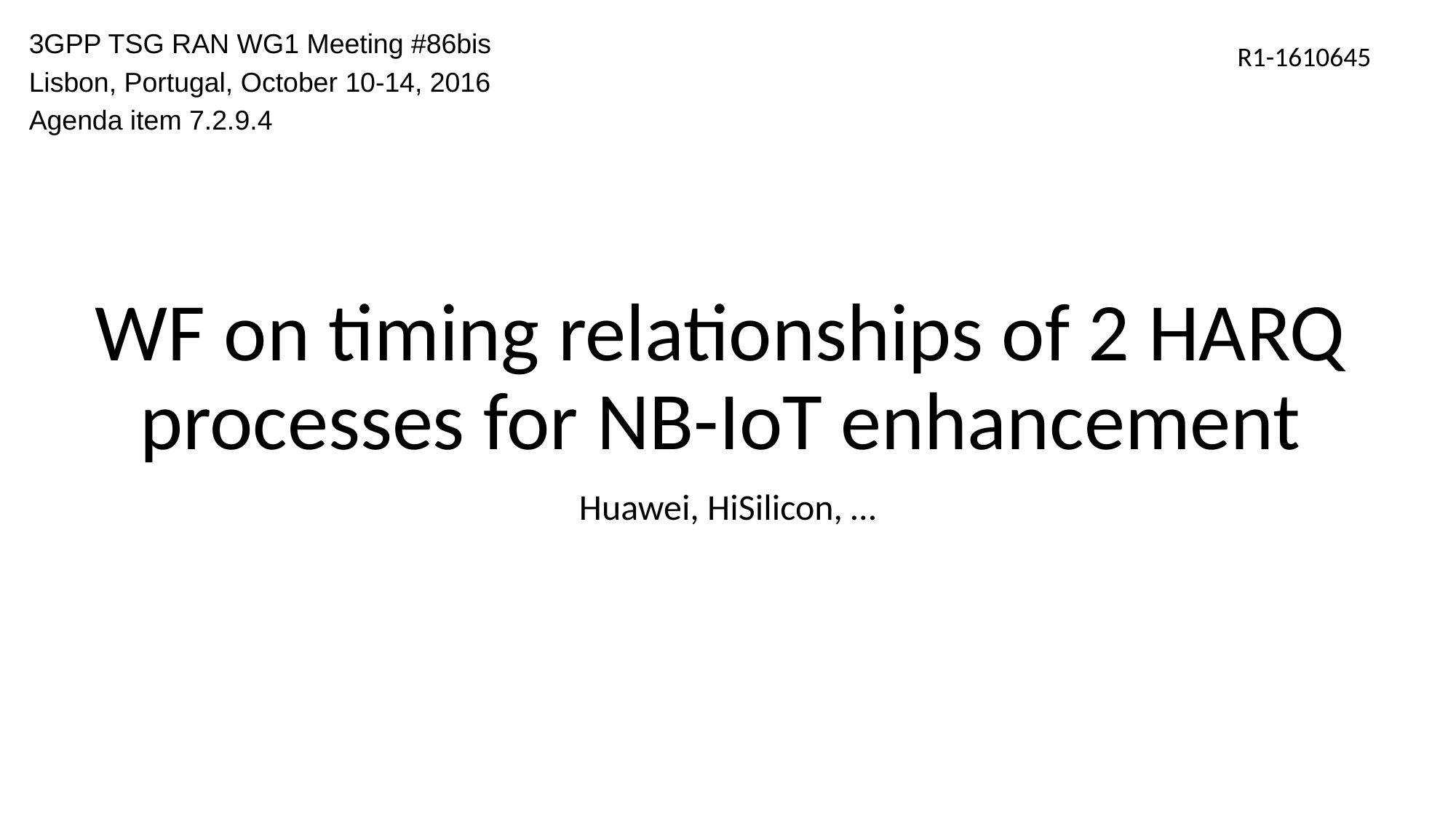

3GPP TSG RAN WG1 Meeting #86bis
Lisbon, Portugal, October 10-14, 2016
Agenda item 7.2.9.4
R1-1610645
# WF on timing relationships of 2 HARQ processes for NB-IoT enhancement
Huawei, HiSilicon, …